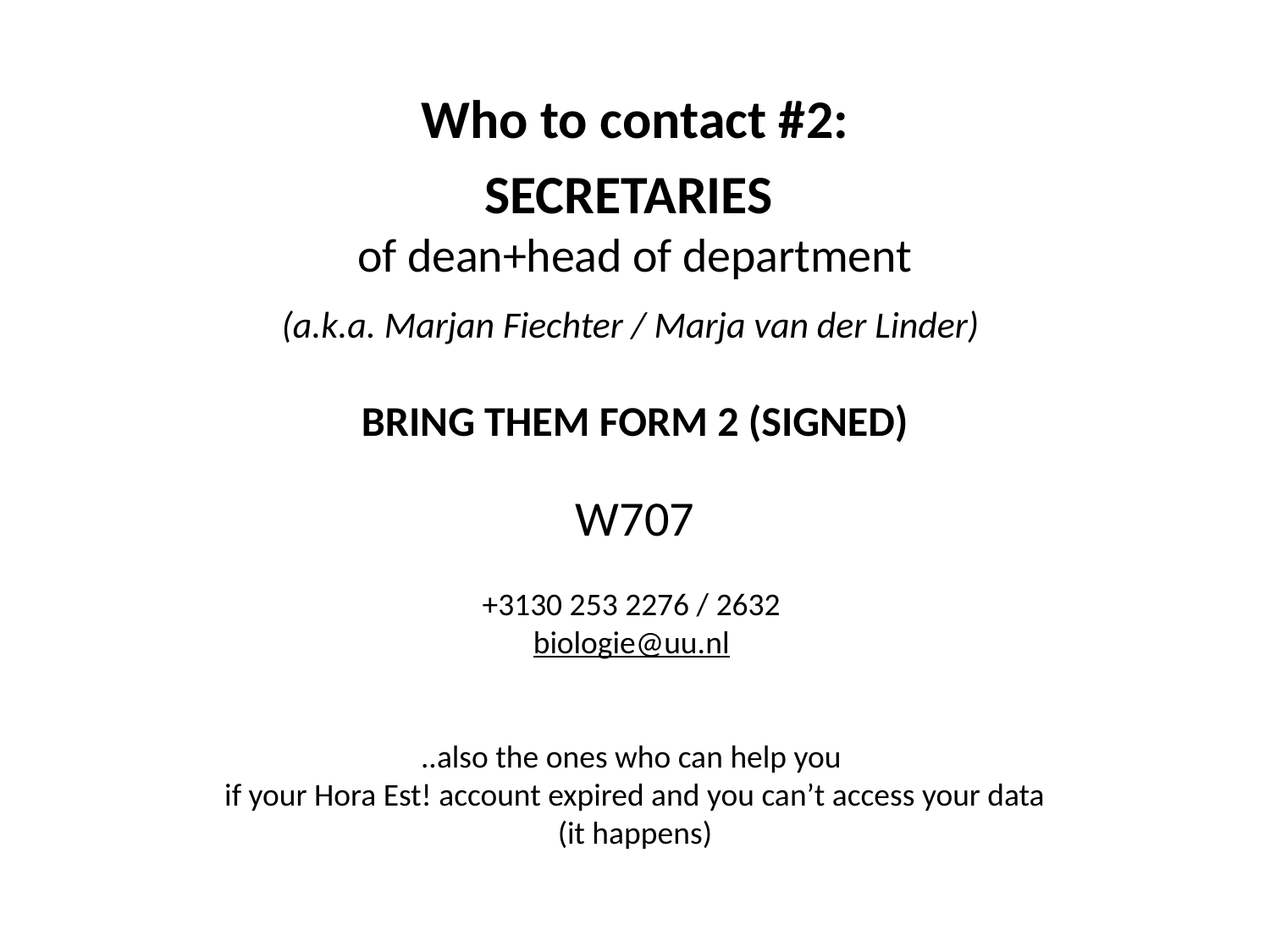

Who to contact #2:
SECRETARIES
of dean+head of department
(a.k.a. Marjan Fiechter / Marja van der Linder)

BRING THEM FORM 2 (SIGNED)

W707

+3130 253 2276 / 2632
biologie@uu.nl

..also the ones who can help you
if your Hora Est! account expired and you can’t access your data
(it happens)